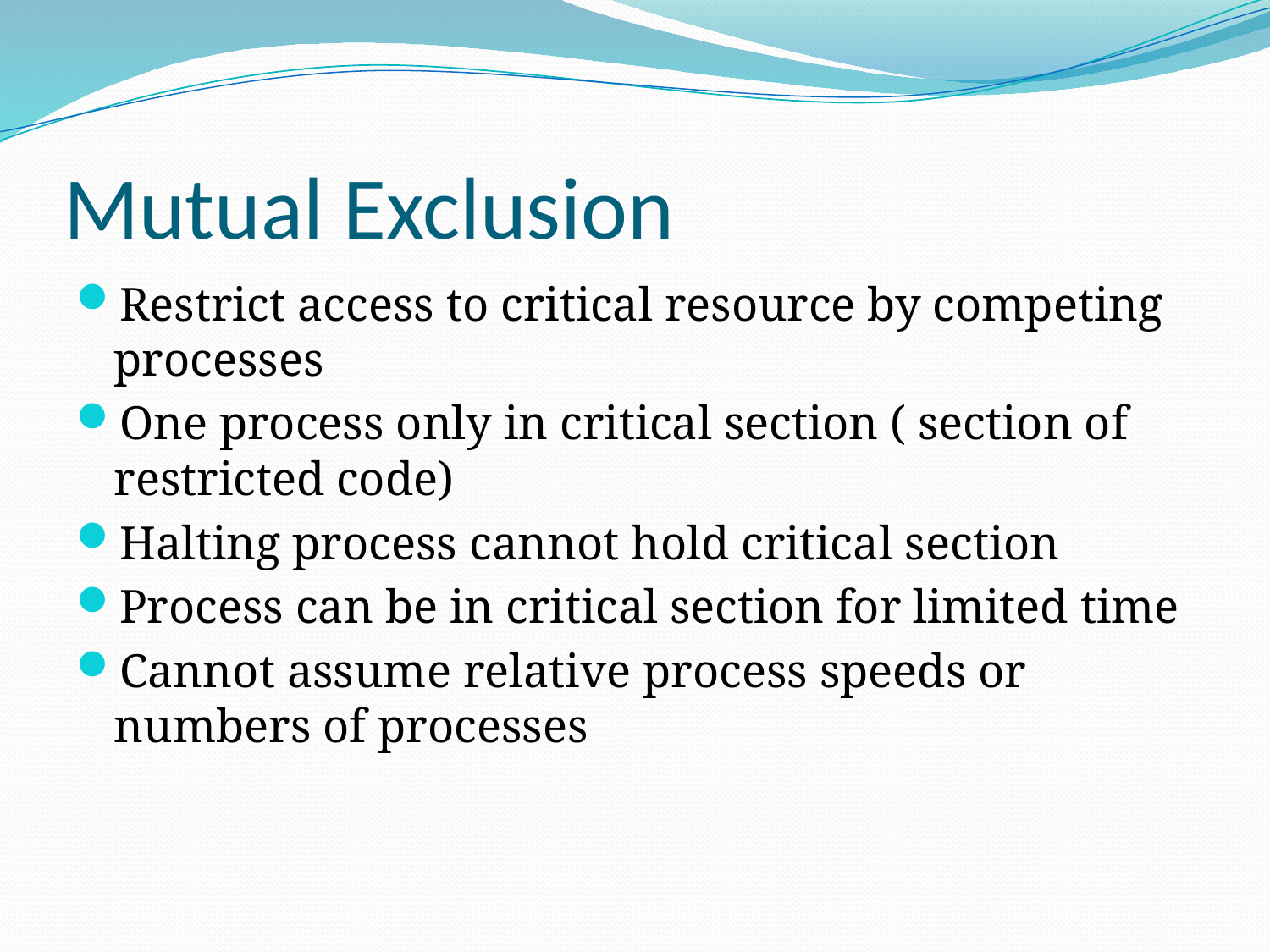

# Mutual Exclusion
Restrict access to critical resource by competing processes
One process only in critical section ( section of restricted code)
Halting process cannot hold critical section
Process can be in critical section for limited time
Cannot assume relative process speeds or numbers of processes